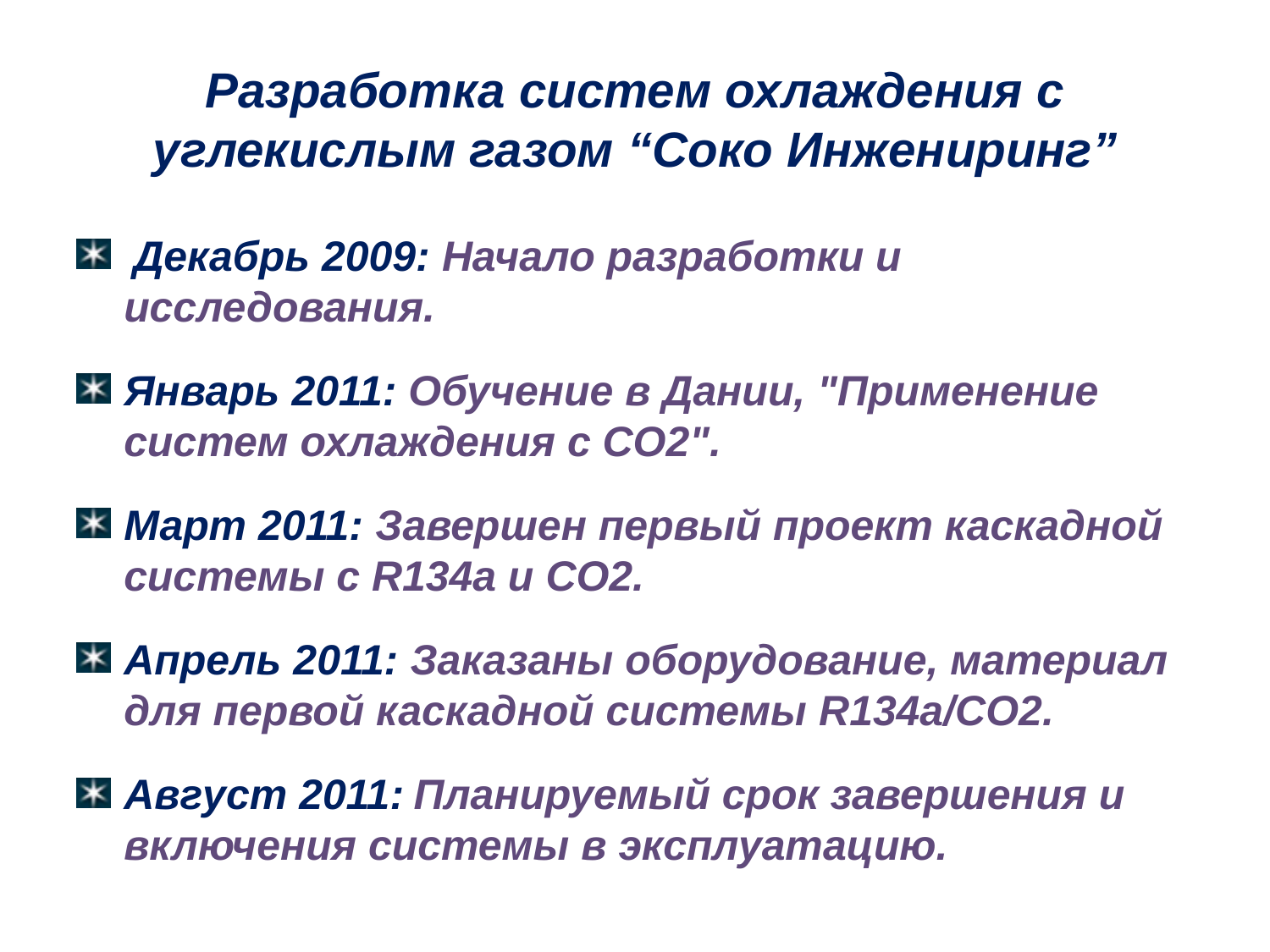

# Разработка систем охлаждения с углекислым газом “Соко Инжениринг”
 Декабрь 2009: Начало разработки и исследования.

Январь 2011: Обучение в Дании, "Применение систем охлаждения с CO2".

Март 2011: Завершен первый проект каскадной системы с R134a и СО2.

Апрель 2011: Заказаны оборудование, материал для первой каскадной системы R134a/CO2.

Август 2011: Планируемый срок завершения и включения системы в эксплуатацию.